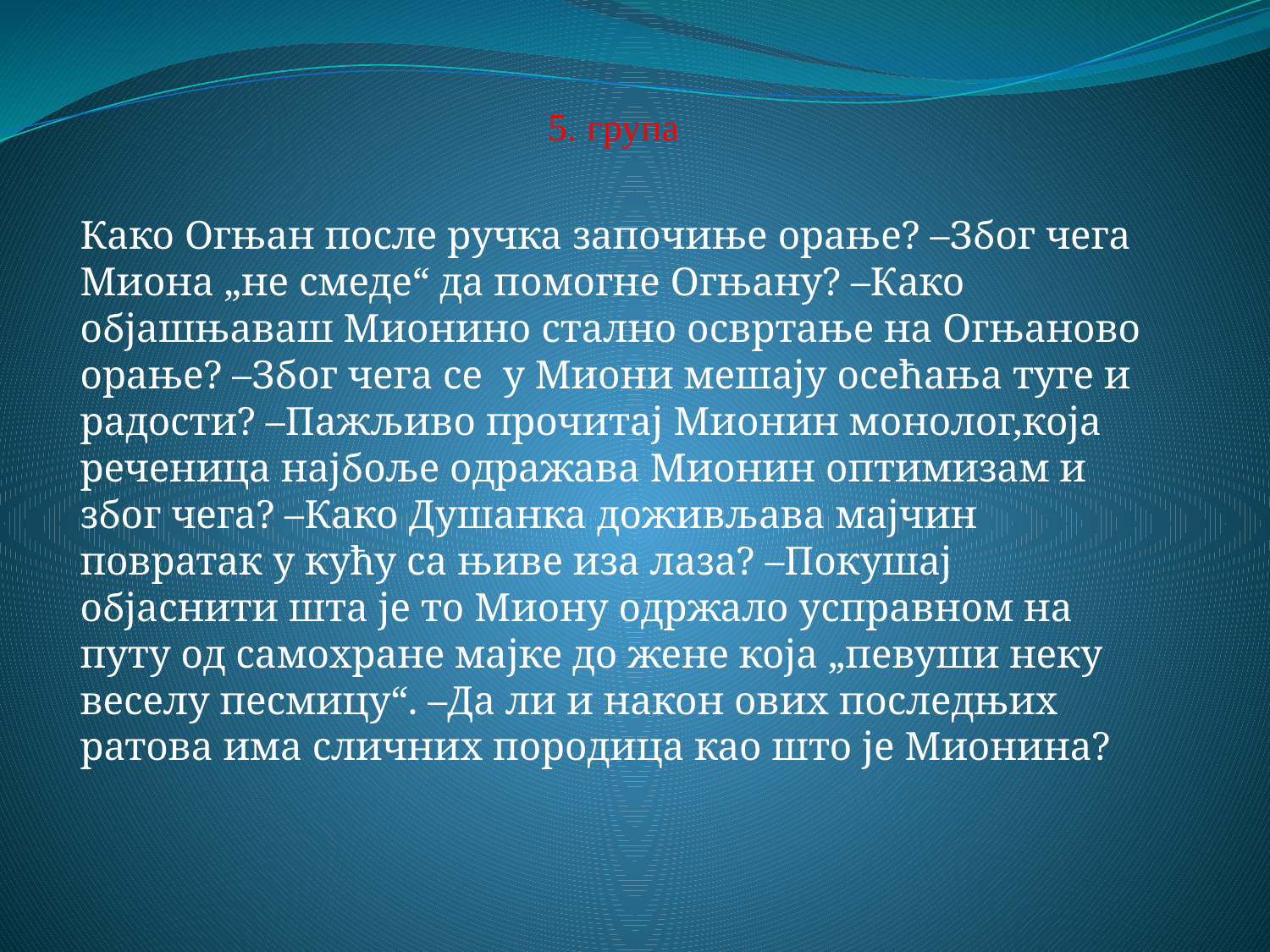

5. група

Како Огњан после ручка започиње орање? –Због чега Миона „не смеде“ да помогне Огњану? –Како објашњаваш Мионино стално освртање на Огњаново орање? –Због чега се  у Миони мешају осећања туге и радости? –Пажљиво прочитај Мионин монолог,која реченица најбоље одражава Мионин оптимизам и због чега? –Како Душанка доживљава мајчин повратак у кућу са њиве иза лаза? –Покушај објаснити шта је то Миону одржало усправном на путу од самохране мајке до жене која „певуши неку веселу песмицу“. –Да ли и након ових последњих ратова има сличних породица као што је Мионина?

#